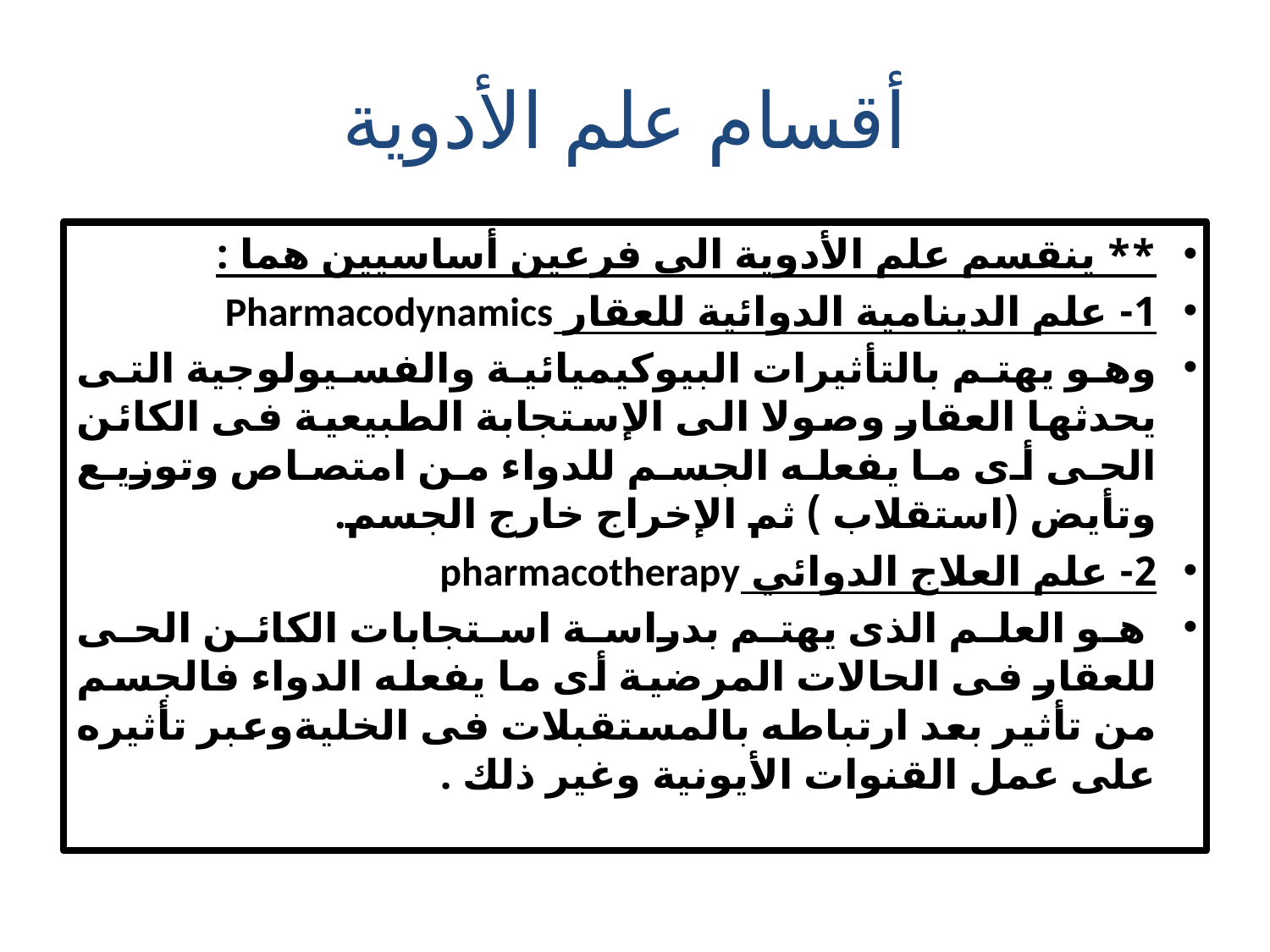

# أقسام علم الأدوية
** ينقسم علم الأدوية الى فرعين أساسيين هما :
1- علم الدينامية الدوائية للعقار Pharmacodynamics
وهو يهتم بالتأثيرات البيوكيميائية والفسيولوجية التى يحدثها العقار وصولا الى الإستجابة الطبيعية فى الكائن الحى أى ما يفعله الجسم للدواء من امتصاص وتوزيع وتأيض (استقلاب ) ثم الإخراج خارج الجسم.
2- علم العلاج الدوائي pharmacotherapy
 هو العلم الذى يهتم بدراسة استجابات الكائن الحى للعقار فى الحالات المرضية أى ما يفعله الدواء فالجسم من تأثير بعد ارتباطه بالمستقبلات فى الخليةوعبر تأثيره على عمل القنوات الأيونية وغير ذلك .